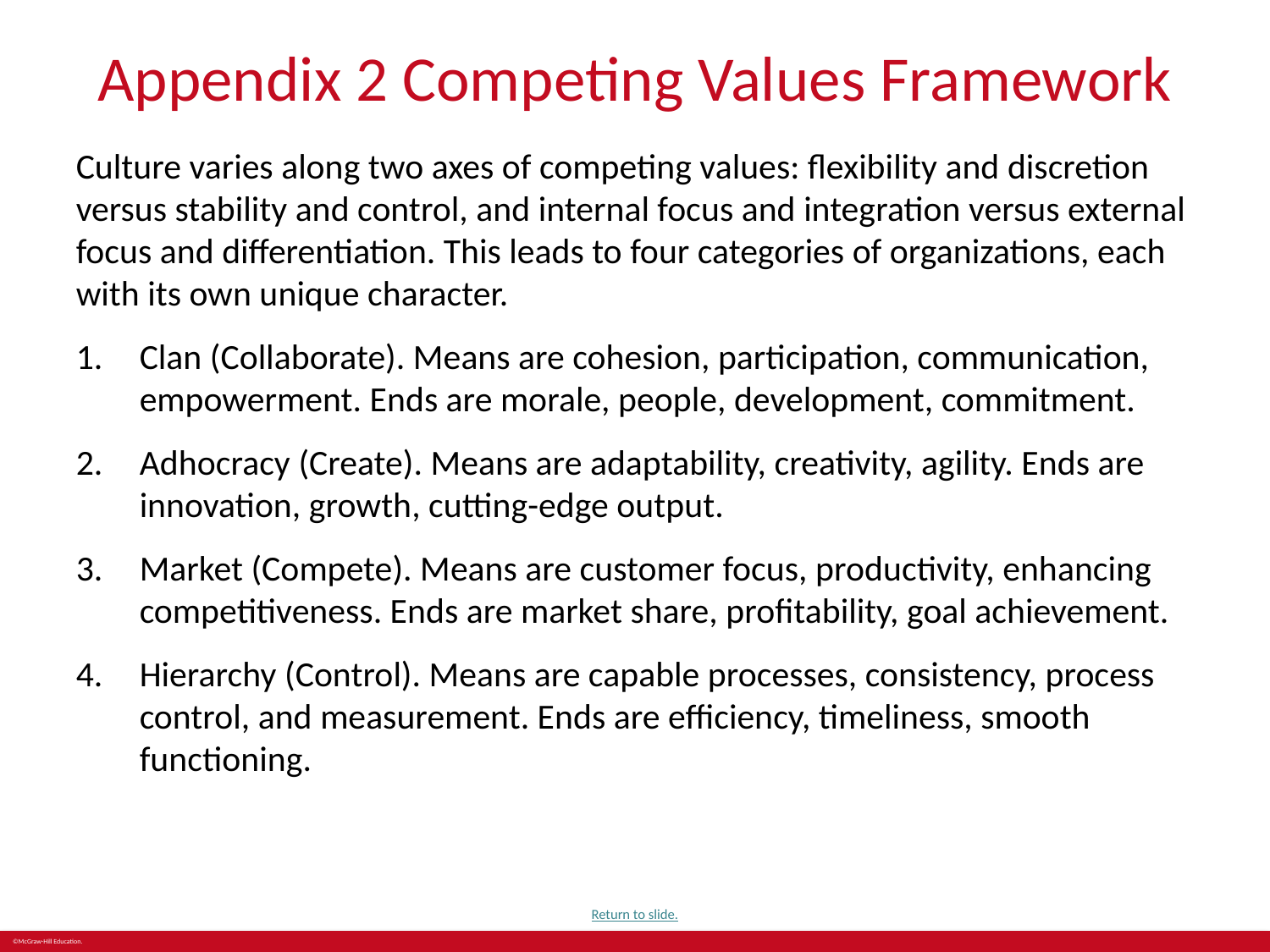

# Appendix 2 Competing Values Framework
Culture varies along two axes of competing values: flexibility and discretion versus stability and control, and internal focus and integration versus external focus and differentiation. This leads to four categories of organizations, each with its own unique character.
Clan (Collaborate). Means are cohesion, participation, communication, empowerment. Ends are morale, people, development, commitment.
Adhocracy (Create). Means are adaptability, creativity, agility. Ends are innovation, growth, cutting-edge output.
Market (Compete). Means are customer focus, productivity, enhancing competitiveness. Ends are market share, profitability, goal achievement.
Hierarchy (Control). Means are capable processes, consistency, process control, and measurement. Ends are efficiency, timeliness, smooth functioning.
Return to slide.